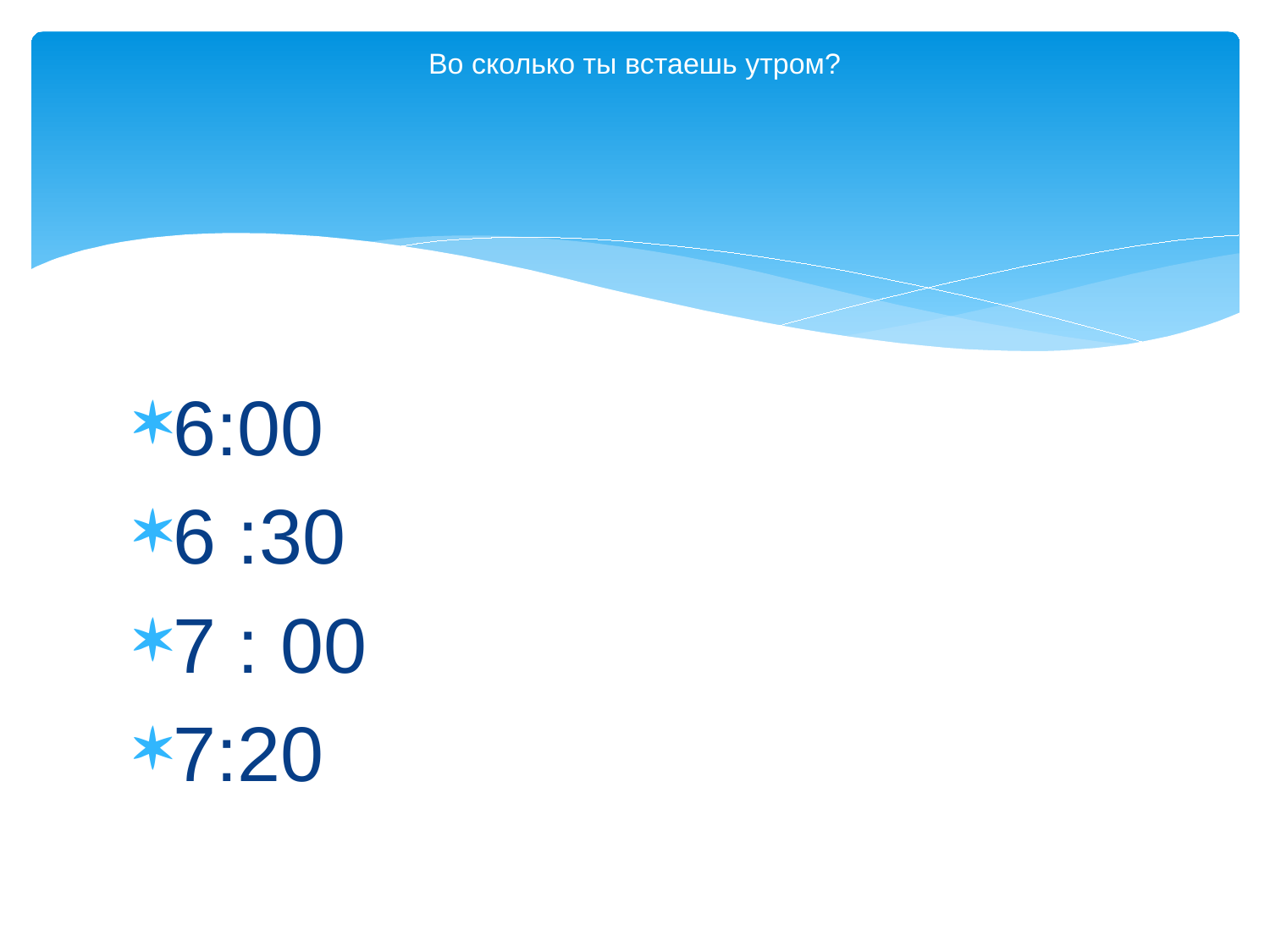

# Во сколько ты встаешь утром?
6:00
6 :30
7 : 00
7:20